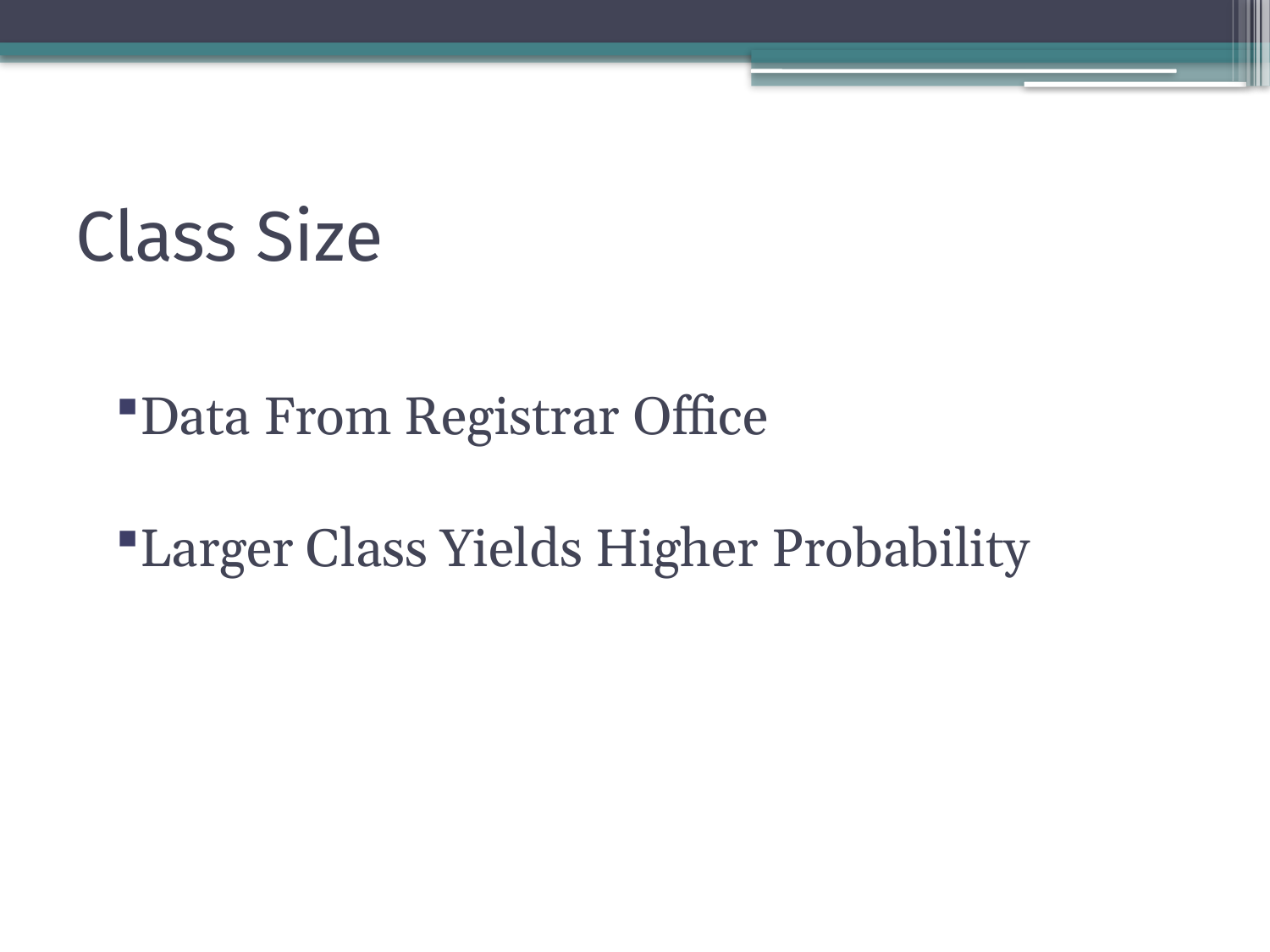

# Class Size
Data From Registrar Office
Larger Class Yields Higher Probability
Ban